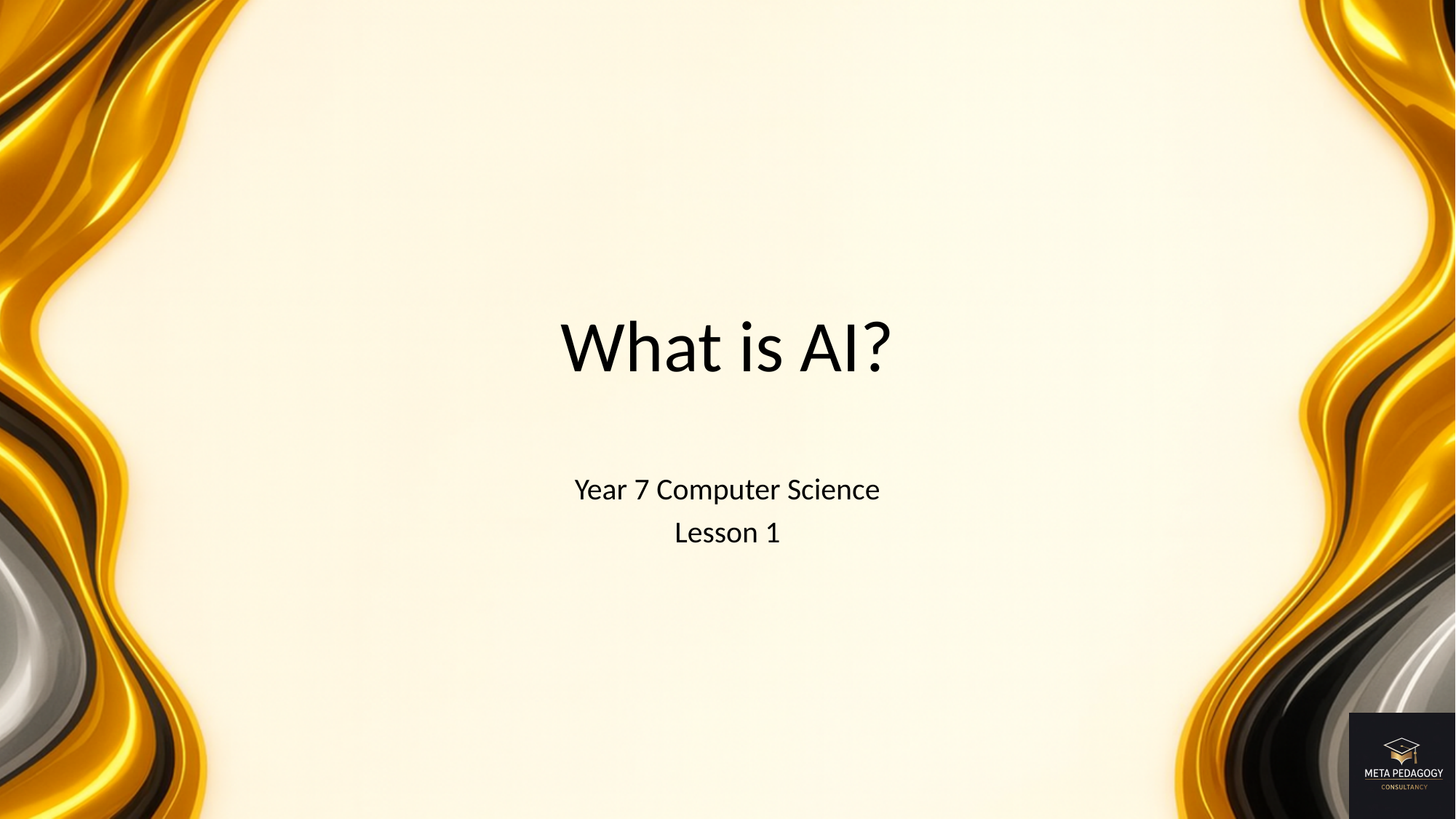

# What is AI?
Year 7 Computer Science
Lesson 1